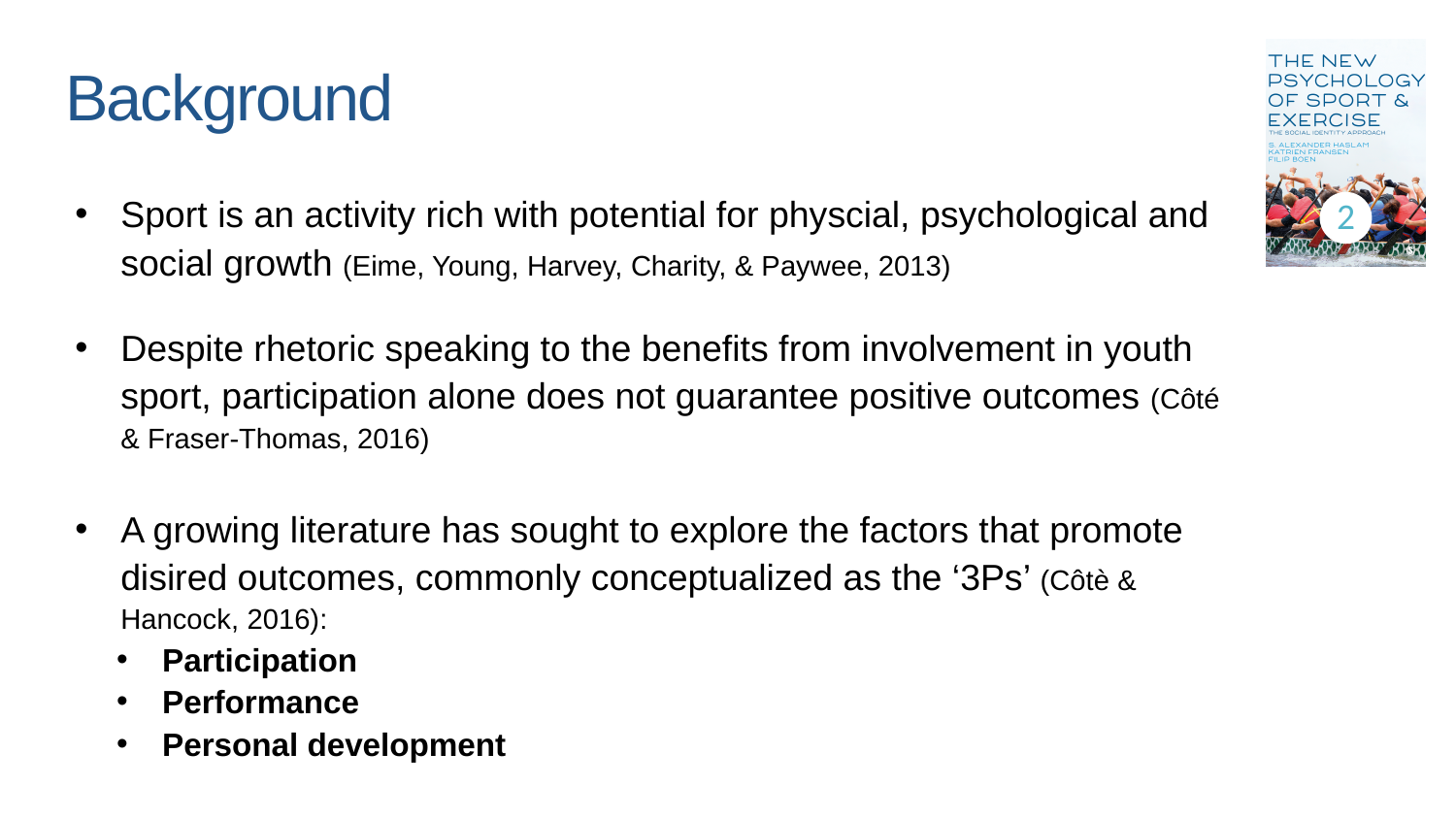

# Background
2
Sport is an activity rich with potential for physcial, psychological and social growth (Eime, Young, Harvey, Charity, & Paywee, 2013)

Despite rhetoric speaking to the benefits from involvement in youth sport, participation alone does not guarantee positive outcomes (Côté & Fraser-Thomas, 2016)

A growing literature has sought to explore the factors that promote disired outcomes, commonly conceptualized as the ‘3Ps’ (Côtè & Hancock, 2016):
Participation
Performance
Personal development